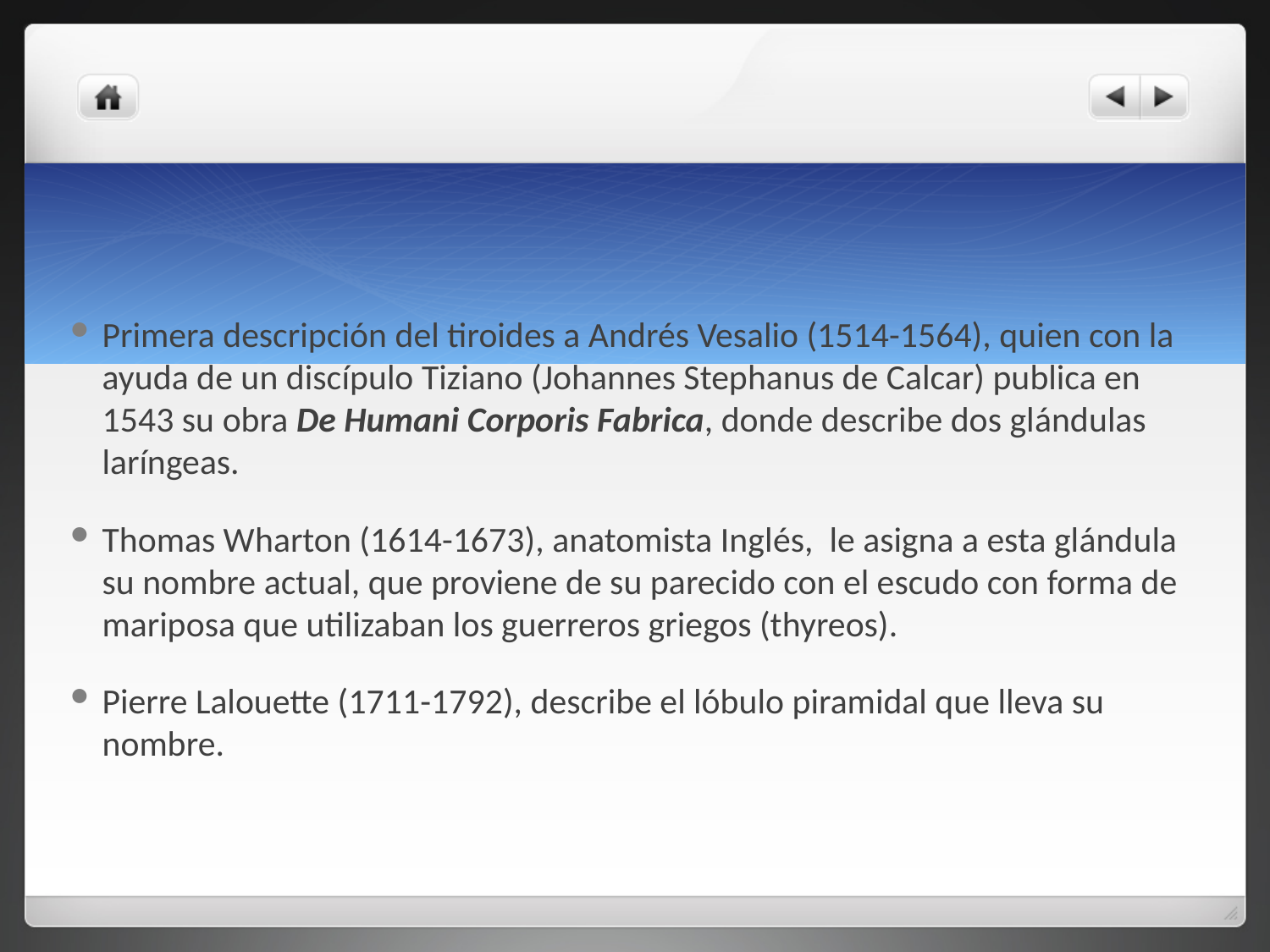

#
Primera descripción del tiroides a Andrés Vesalio (1514-1564), quien con la ayuda de un discípulo Tiziano (Johannes Stephanus de Calcar) publica en 1543 su obra De Humani Corporis Fabrica, donde describe dos glándulas laríngeas.
Thomas Wharton (1614-1673), anatomista Inglés,  le asigna a esta glándula su nombre actual, que proviene de su parecido con el escudo con forma de mariposa que utilizaban los guerreros griegos (thyreos).
Pierre Lalouette (1711-1792), describe el lóbulo piramidal que lleva su nombre.